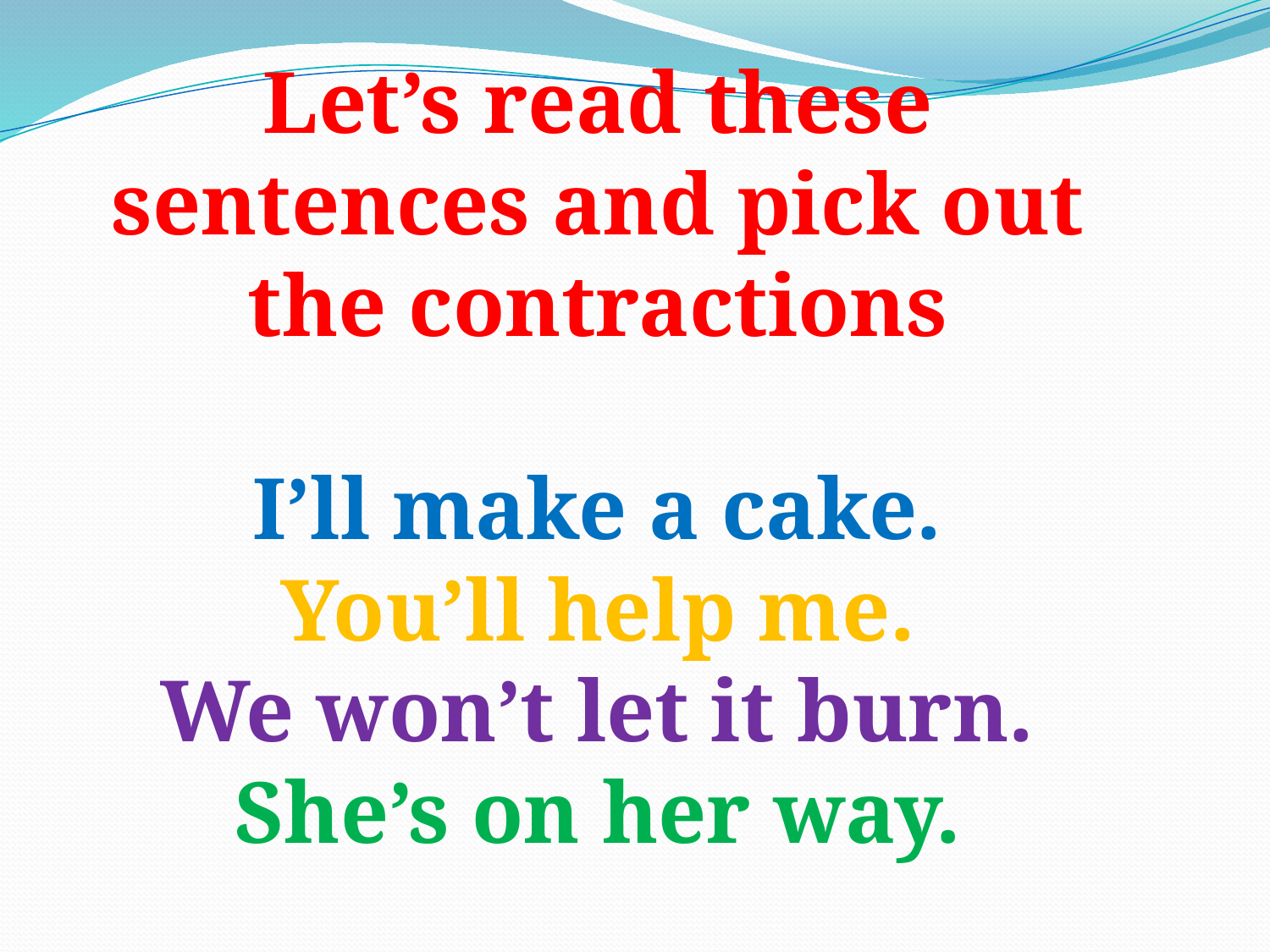

Let’s read these sentences and pick out the contractions

I’ll make a cake.
You’ll help me.
We won’t let it burn.
She’s on her way.